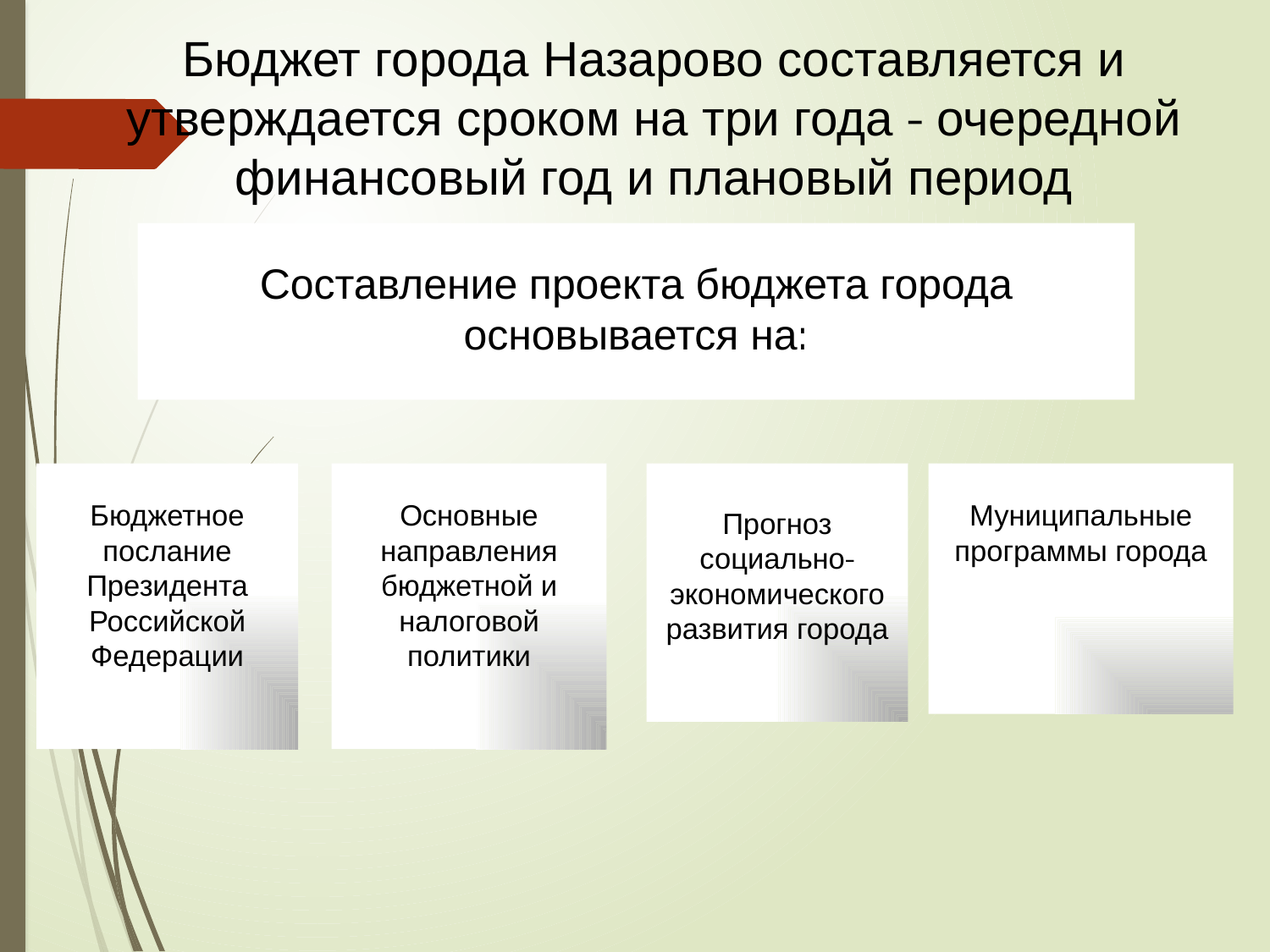

# Бюджет города Назарово составляется и утверждается сроком на три года - очередной финансовый год и плановый период

Составление проекта бюджета города основывается на:

Муниципальные программы города

Бюджетное послание Президента Российской Федерации

Основные направления бюджетной и налоговой политики

Прогноз социально-экономического развития города